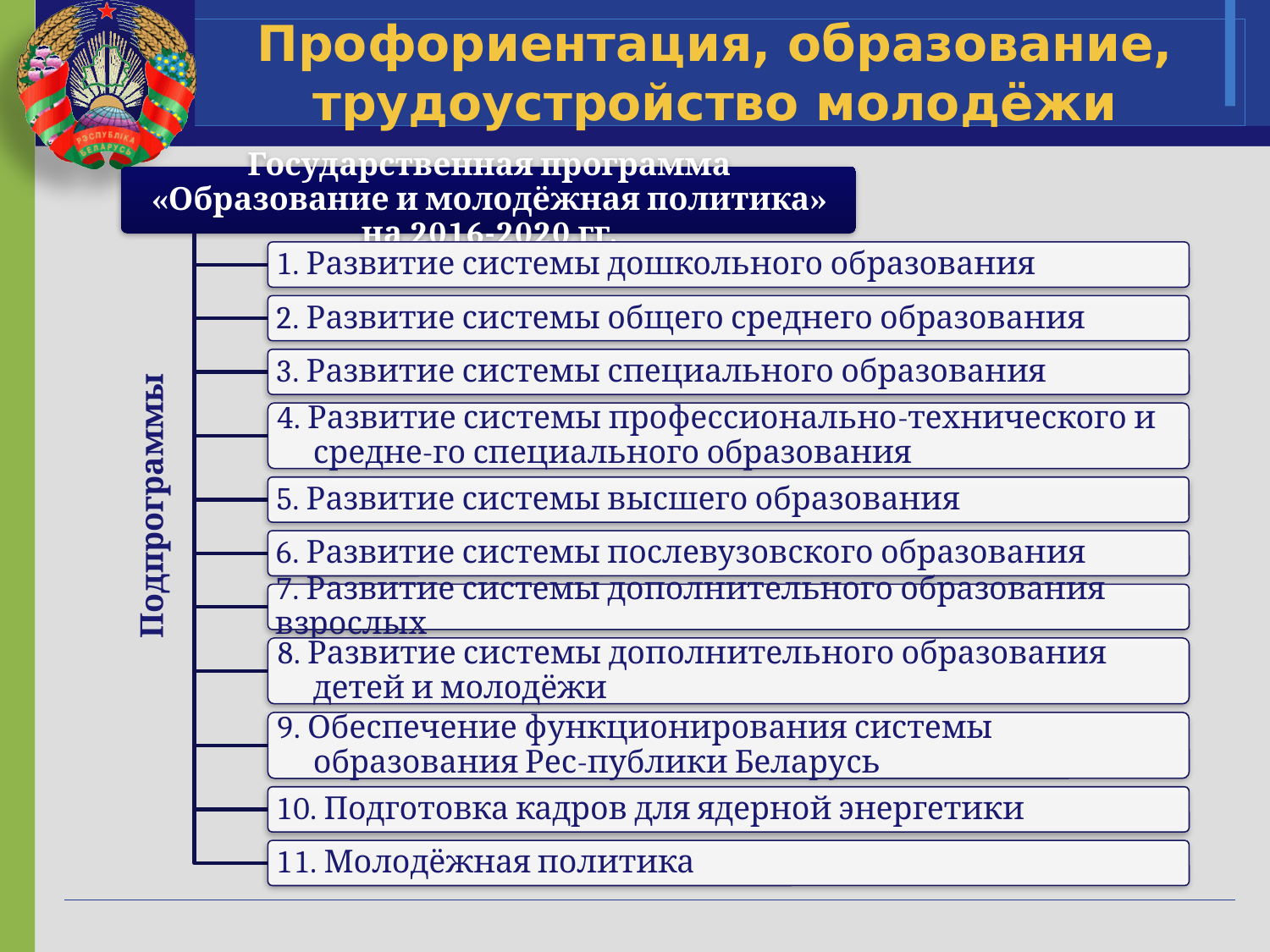

# Профориентация, образование, трудоустройство молодёжи
Государственная программа «Образование и молодёжная политика» на 2016-2020 гг.
1. Развитие системы дошкольного образования
2. Развитие системы общего среднего образования
3. Развитие системы специального образования
4. Развитие системы профессионально-технического и средне-го специального образования
5. Развитие системы высшего образования
6. Развитие системы послевузовского образования
7. Развитие системы дополнительного образования взрослых
8. Развитие системы дополнительного образования детей и молодёжи
9. Обеспечение функционирования системы образования Рес-публики Беларусь
10. Подготовка кадров для ядерной энергетики
11. Молодёжная политика
Подпрограммы